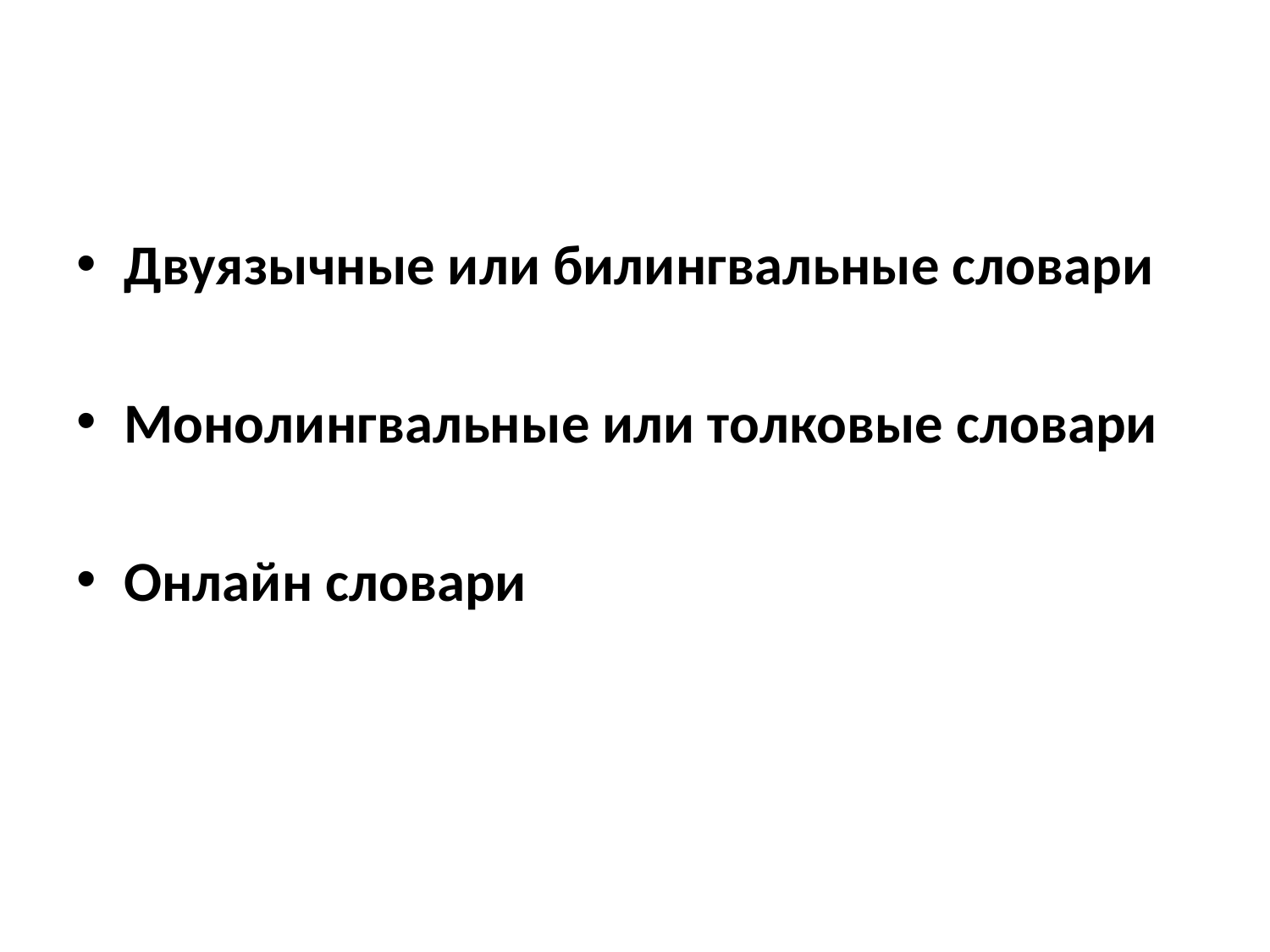

#
Двуязычные или билингвальные словари

Монолингвальные или толковые словари

Онлайн словари